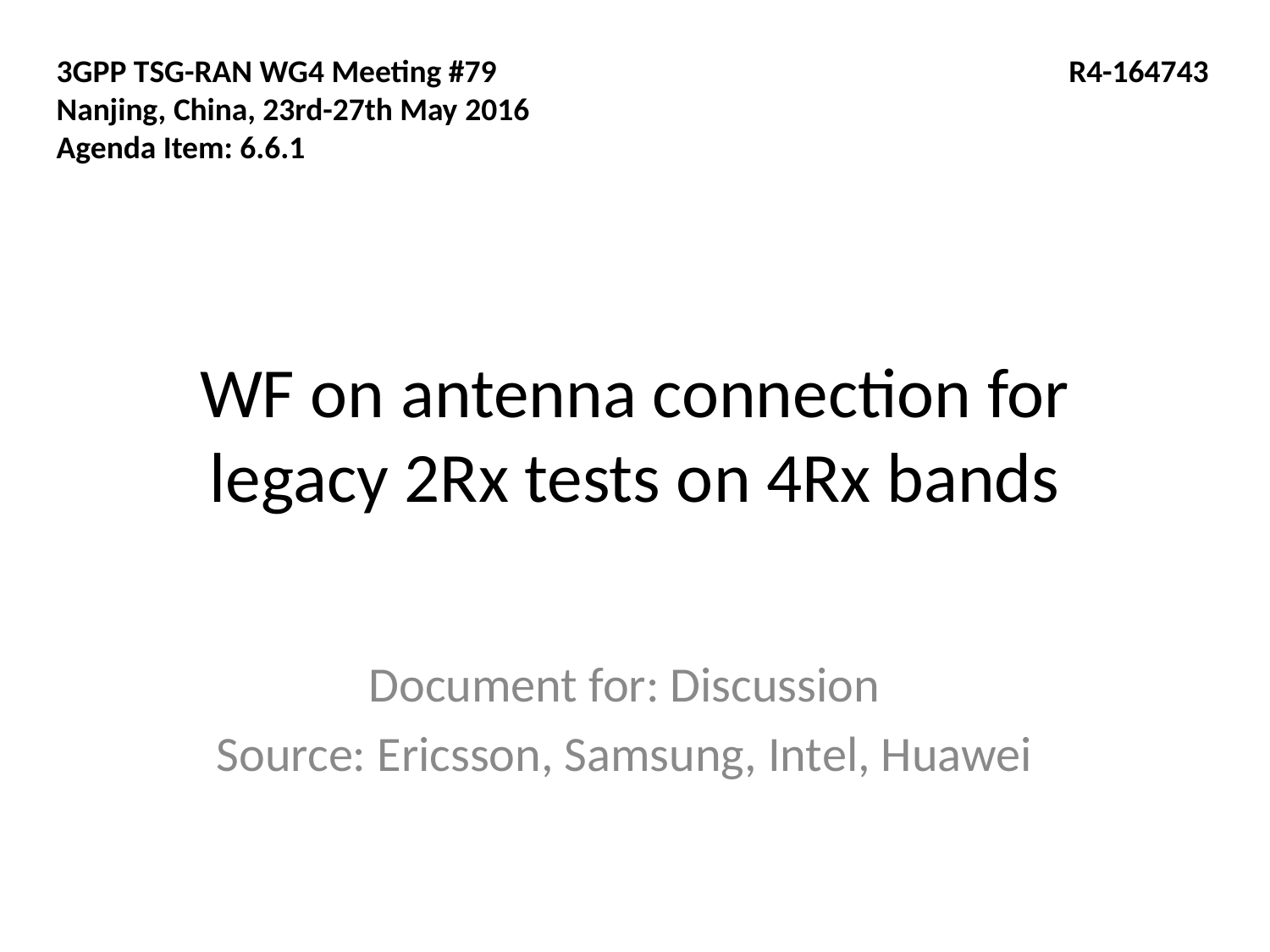

3GPP TSG-RAN WG4 Meeting #79
Nanjing, China, 23rd-27th May 2016
Agenda Item: 6.6.1
R4-164743
# WF on antenna connection for legacy 2Rx tests on 4Rx bands
Document for: Discussion
Source: Ericsson, Samsung, Intel, Huawei